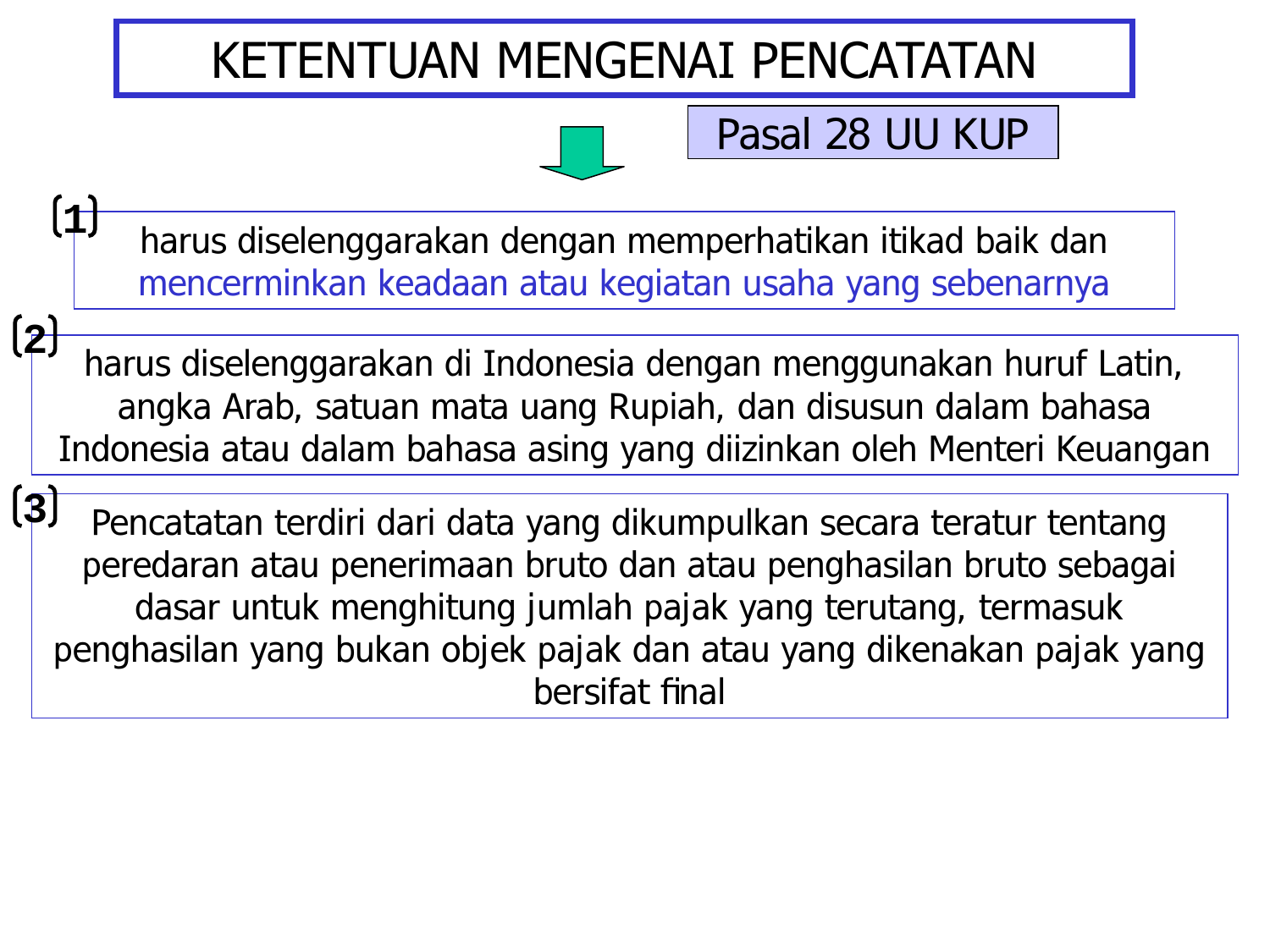

# KETENTUAN MENGENAI PENCATATAN
Pasal 28 UU KUP

1
harus diselenggarakan dengan memperhatikan itikad baik dan mencerminkan keadaan atau kegiatan usaha yang sebenarnya
2
harus diselenggarakan di Indonesia dengan menggunakan huruf Latin, angka Arab, satuan mata uang Rupiah, dan disusun dalam bahasa Indonesia atau dalam bahasa asing yang diizinkan oleh Menteri Keuangan
3
Pencatatan terdiri dari data yang dikumpulkan secara teratur tentang peredaran atau penerimaan bruto dan atau penghasilan bruto sebagai dasar untuk menghitung jumlah pajak yang terutang, termasuk penghasilan yang bukan objek pajak dan atau yang dikenakan pajak yang bersifat final